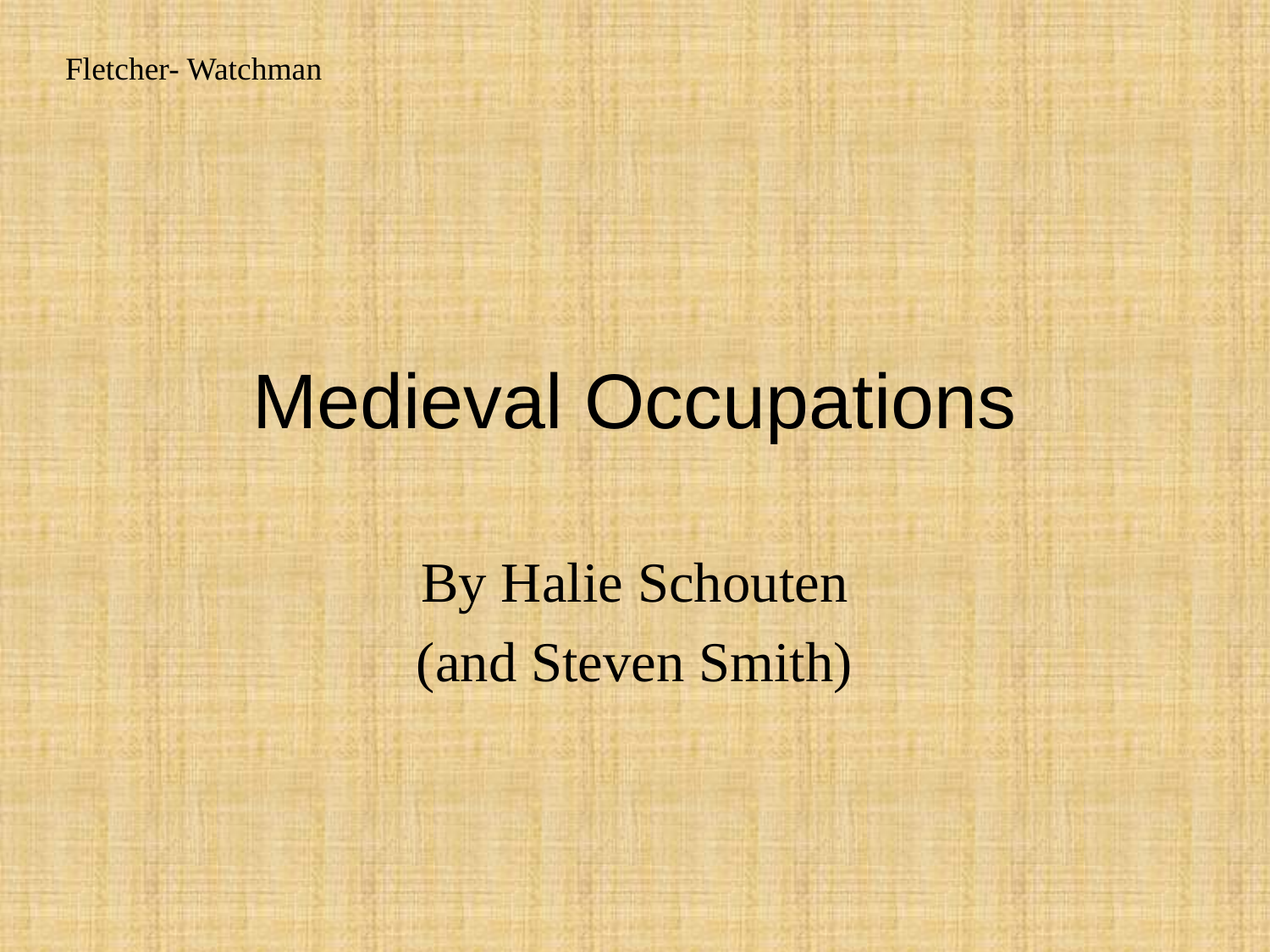

Fletcher- Watchman
# Medieval Occupations
By Halie Schouten
(and Steven Smith)